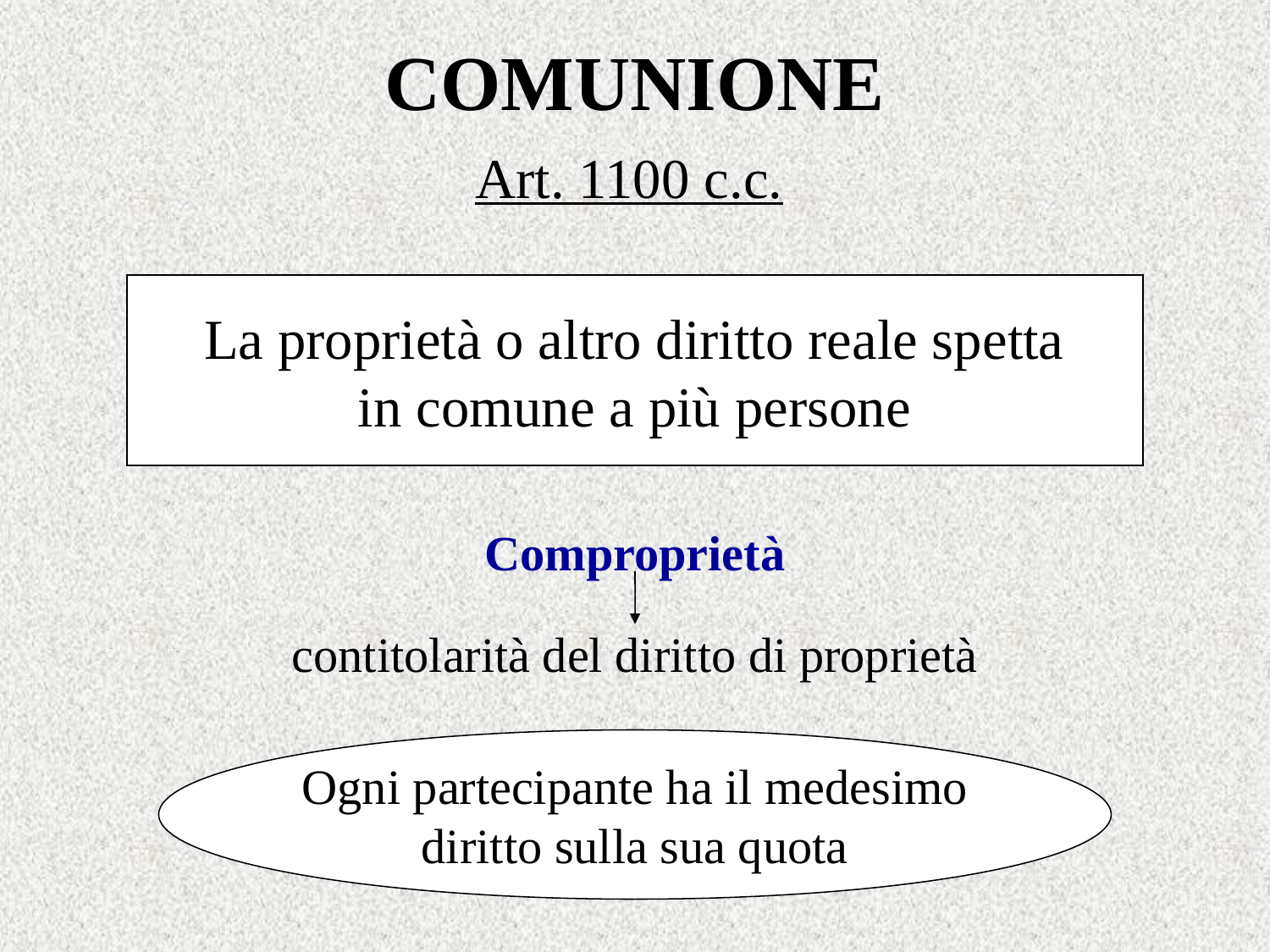

# COMUNIONE
Art. 1100 c.c.
La proprietà o altro diritto reale spetta
in comune a più persone
Comproprietà
contitolarità del diritto di proprietà

Ogni partecipante ha il medesimo
diritto sulla sua quota